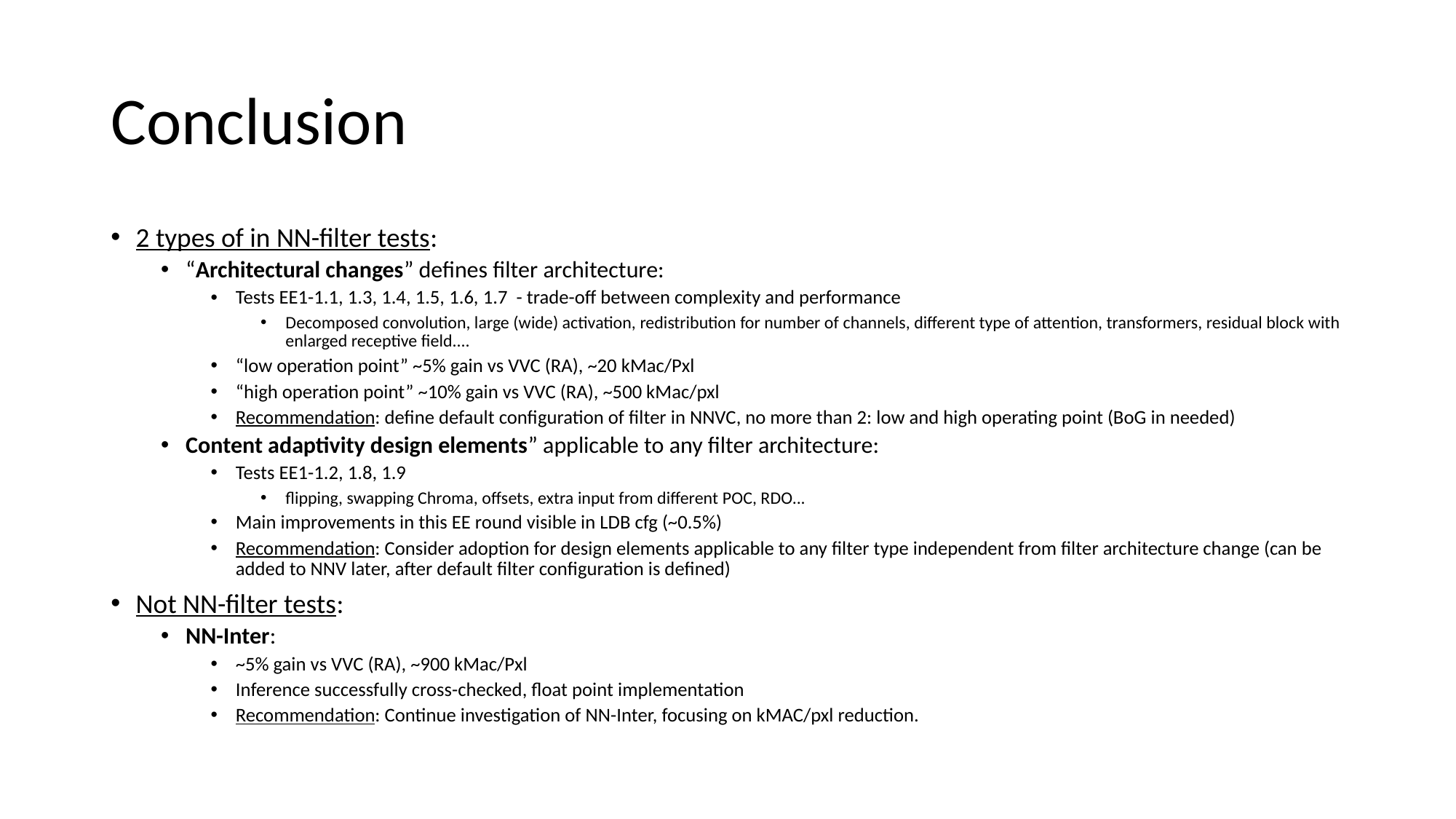

# Conclusion
2 types of in NN-filter tests:
“Architectural changes” defines filter architecture:
Tests EE1-1.1, 1.3, 1.4, 1.5, 1.6, 1.7  - trade-off between complexity and performance
Decomposed convolution, large (wide) activation, redistribution for number of channels, different type of attention, transformers, residual block with enlarged receptive field....
“low operation point” ~5% gain vs VVC (RA), ~20 kMac/Pxl
“high operation point” ~10% gain vs VVC (RA), ~500 kMac/pxl
Recommendation: define default configuration of filter in NNVC, no more than 2: low and high operating point (BoG in needed)
Content adaptivity design elements” applicable to any filter architecture:
Tests EE1-1.2, 1.8, 1.9
flipping, swapping Chroma, offsets, extra input from different POC, RDO...
Main improvements in this EE round visible in LDB cfg (~0.5%)
Recommendation: Consider adoption for design elements applicable to any filter type independent from filter architecture change (can be added to NNV later, after default filter configuration is defined)
Not NN-filter tests:
NN-Inter:
~5% gain vs VVC (RA), ~900 kMac/Pxl
Inference successfully cross-checked, float point implementation
Recommendation: Continue investigation of NN-Inter, focusing on kMAC/pxl reduction.